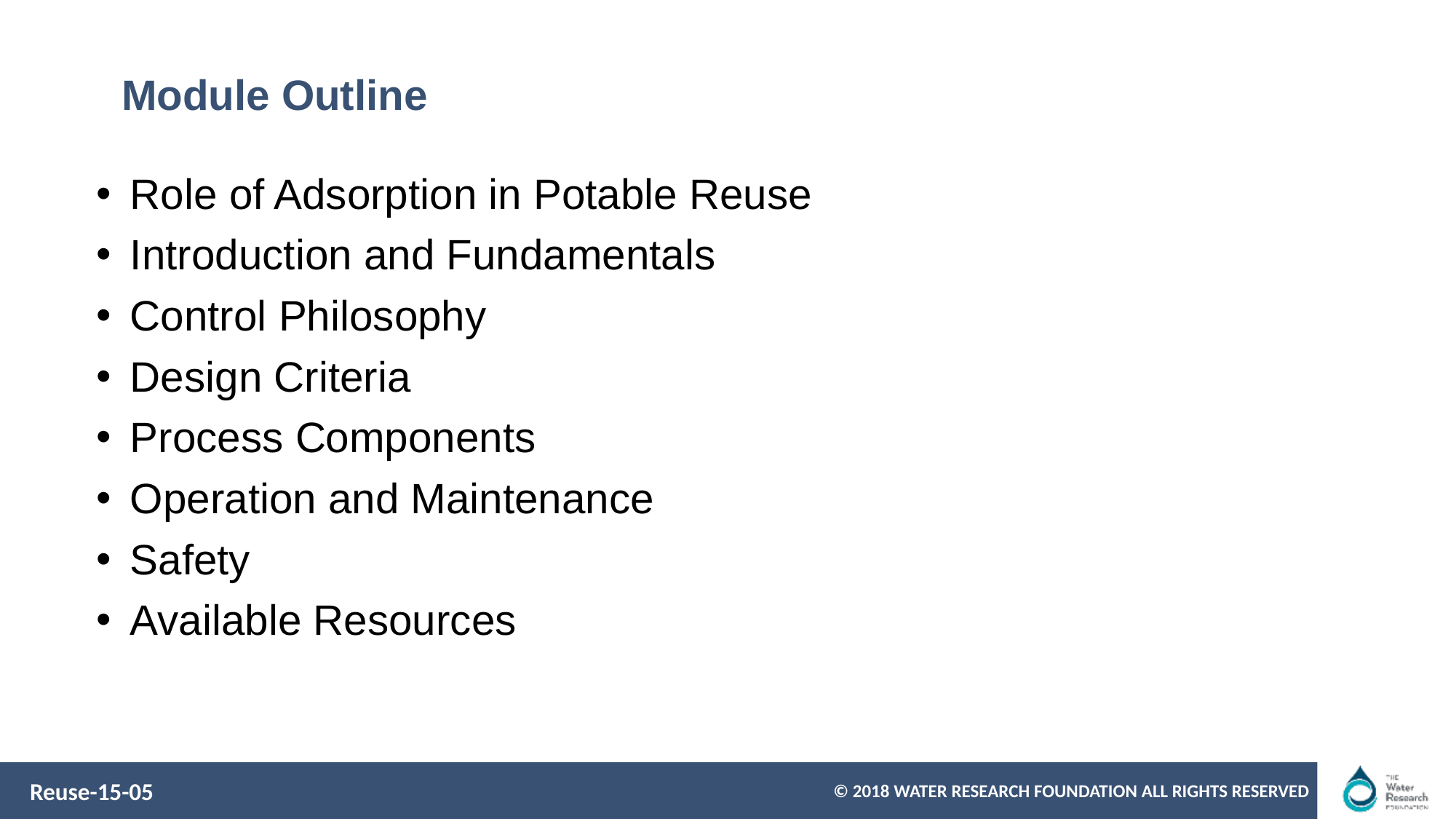

# Module Outline
Role of Adsorption in Potable Reuse
Introduction and Fundamentals
Control Philosophy
Design Criteria
Process Components
Operation and Maintenance
Safety
Available Resources